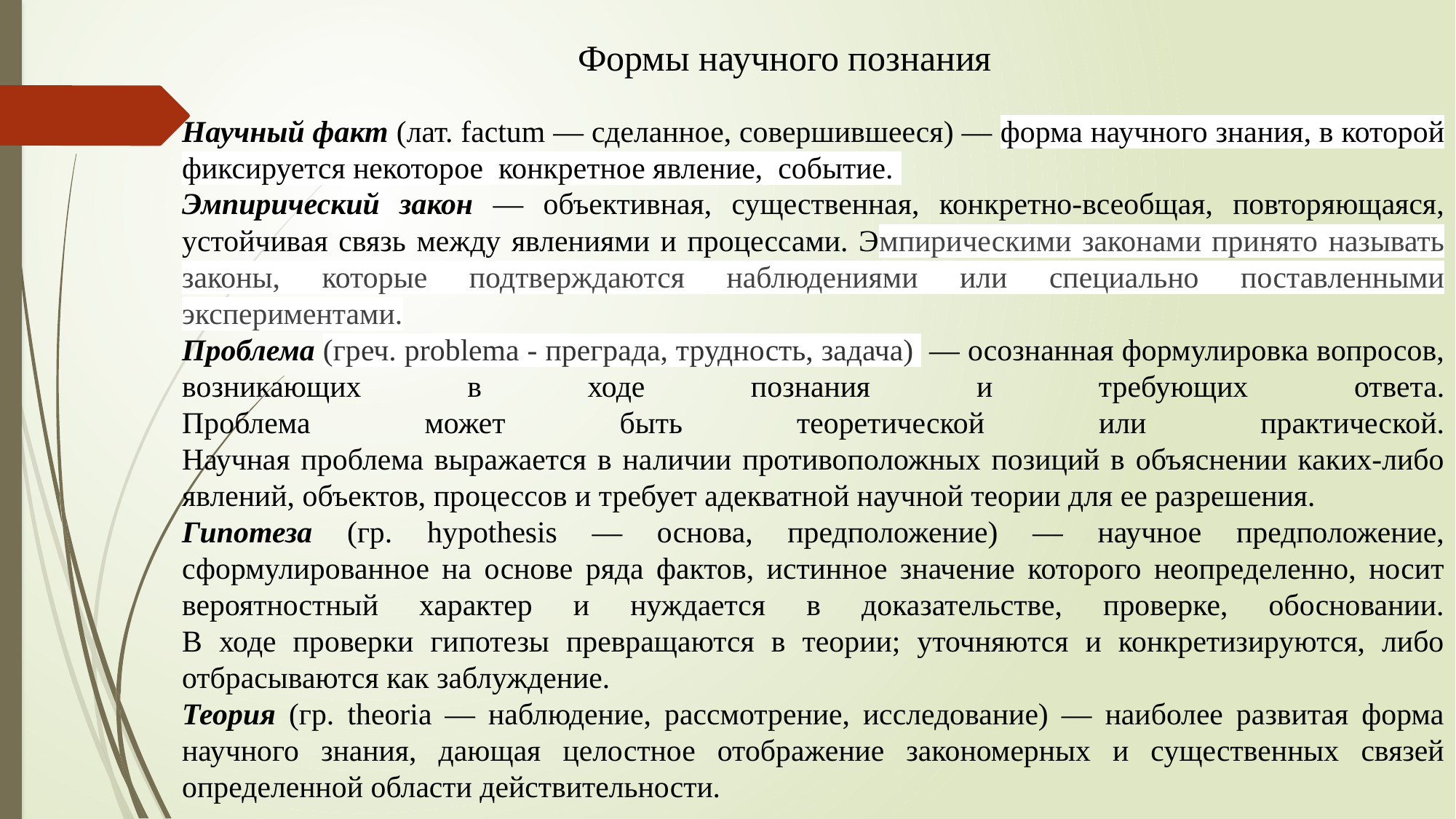

Формы научного познания
Научный факт (лат. factum — сделанное, совершившееся) — форма научного знания, в которой фиксируется некоторое  конкретное явление,  событие.
Эмпирический закон — объективная, существенная, конкретно-всеобщая, повторяющаяся, устойчивая связь между явлениями и процессами. Эмпирическими законами принято называть законы, которые подтверждаются наблюдениями или специально поставленными экспериментами.
Проблема (греч. problema - преграда, трудность, задача)  — осознанная формулировка вопросов, возникающих в ходе познания и требующих ответа.
Проблема может быть теоретической или практической.
Научная проблема выражается в наличии противоположных позиций в объяснении каких-либо явлений, объектов, процессов и требует адекватной научной теории для ее разрешения.
Гипотеза (гр. hypothesis — основа, предположение) — научное предположение, сформулированное на основе ряда фактов, истинное значение которого неопределенно, носит вероятностный характер и нуждается в доказательстве, проверке, обосновании.
В ходе проверки гипотезы превращаются в теории; уточняются и конкретизируются, либо отбрасываются как заблуждение.
Теория (гр. theoria — наблюдение, рассмотрение, исследование) — наиболее развитая форма научного знания, дающая целостное отображение закономерных и существенных связей определенной области действительности.